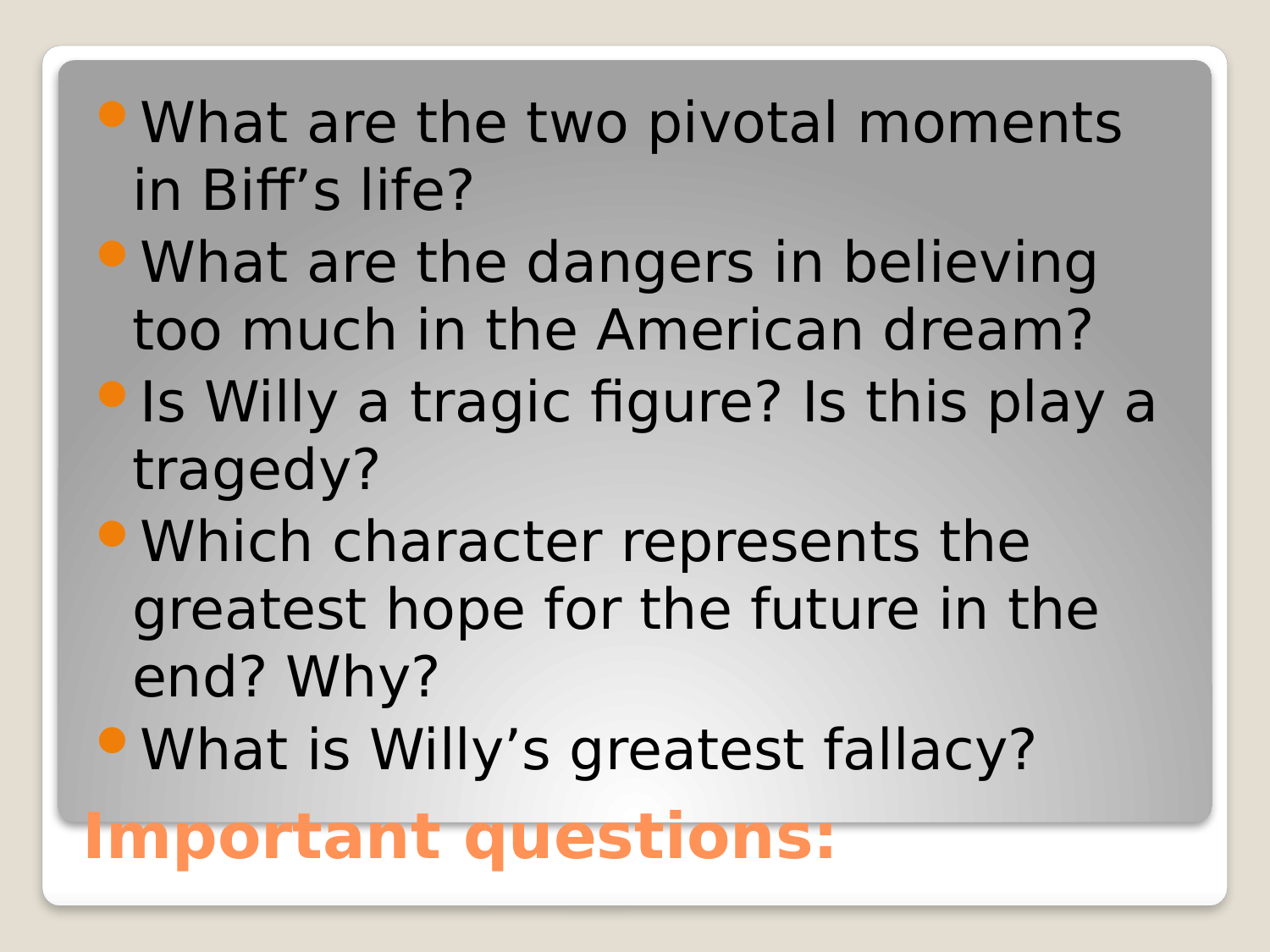

What are the two pivotal moments in Biff’s life?
What are the dangers in believing too much in the American dream?
Is Willy a tragic figure? Is this play a tragedy?
Which character represents the greatest hope for the future in the end? Why?
What is Willy’s greatest fallacy?
# Important questions: